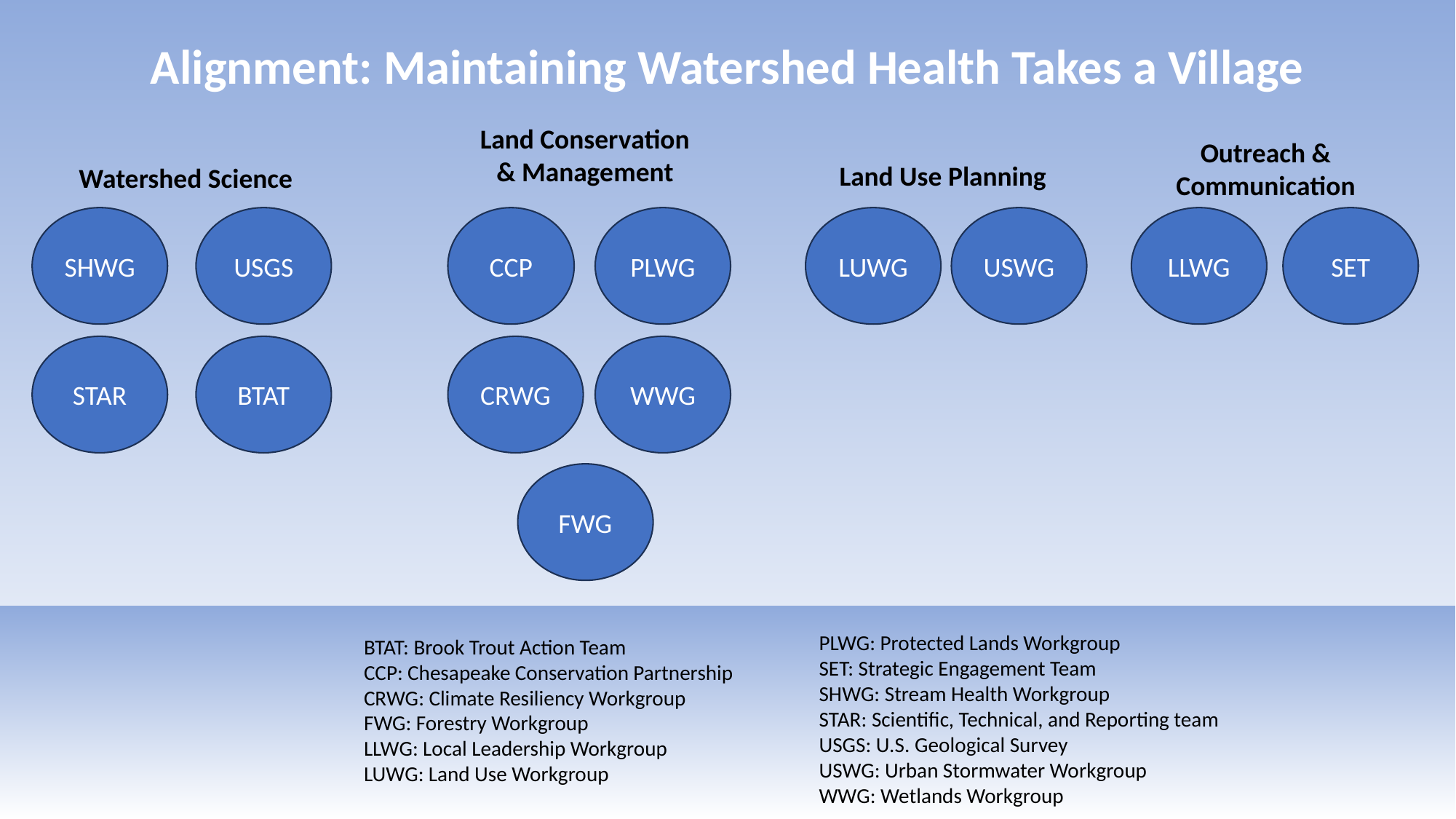

Alignment: Maintaining Watershed Health Takes a Village
Land Conservation
& Management
Outreach & Communication
Land Use Planning
Watershed Science
SHWG
USGS
CCP
PLWG
LUWG
USWG
LLWG
SET
STAR
BTAT
CRWG
WWG
FWG

PLWG: Protected Lands Workgroup
SET: Strategic Engagement Team
SHWG: Stream Health Workgroup
STAR: Scientific, Technical, and Reporting team
USGS: U.S. Geological Survey
USWG: Urban Stormwater Workgroup
WWG: Wetlands Workgroup

BTAT: Brook Trout Action Team
CCP: Chesapeake Conservation Partnership
CRWG: Climate Resiliency Workgroup
FWG: Forestry Workgroup
LLWG: Local Leadership Workgroup
LUWG: Land Use Workgroup